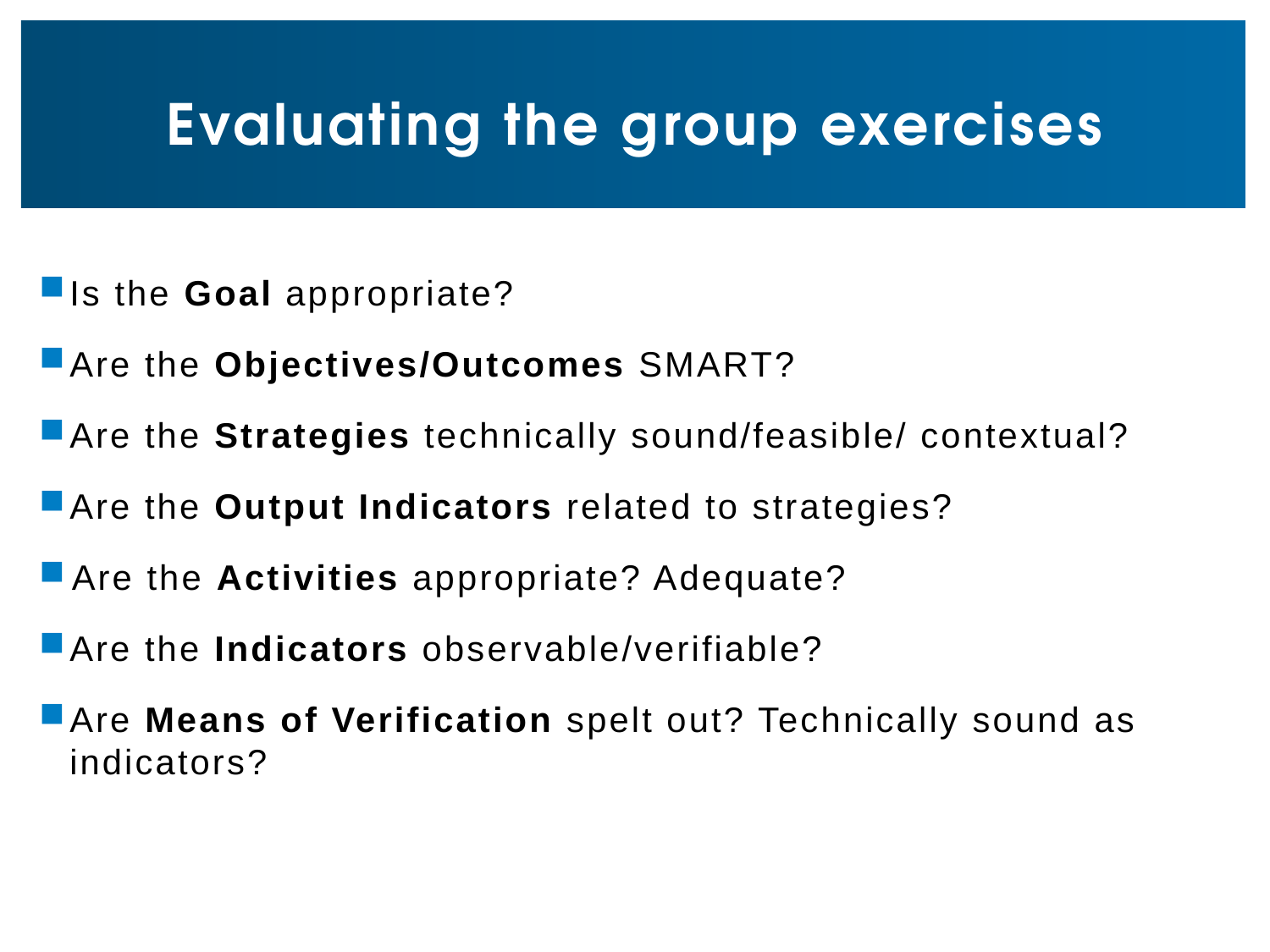

# Evaluating the group exercises
Is the Goal appropriate?
Are the Objectives/Outcomes SMART?
Are the Strategies technically sound/feasible/ contextual?
Are the Output Indicators related to strategies?
Are the Activities appropriate? Adequate?
Are the Indicators observable/verifiable?
Are Means of Verification spelt out? Technically sound as indicators?